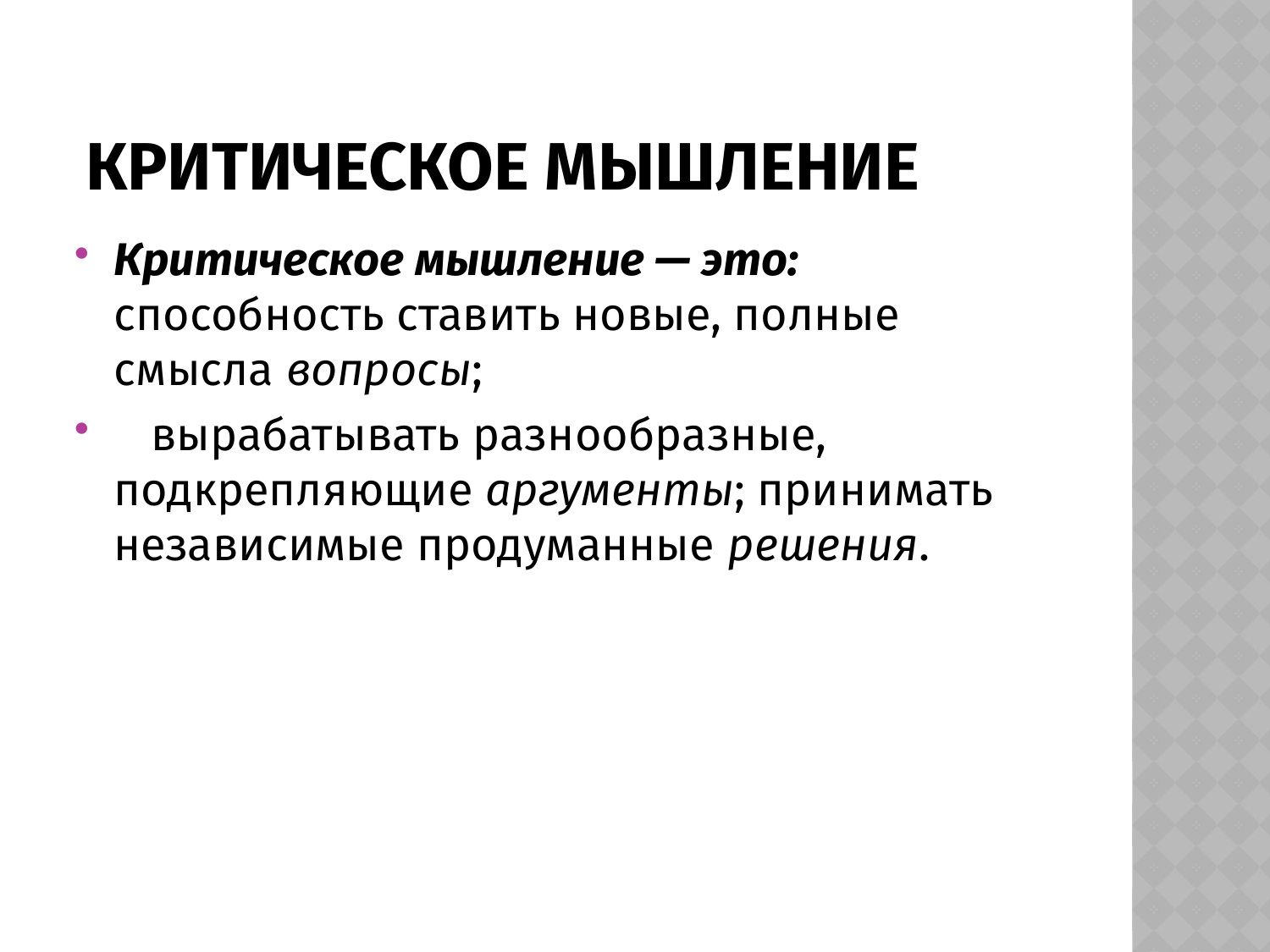

# Критическое мышление
Критическое мышление — это:  способность ставить новые, полные смысла вопросы;
   вырабатывать разнообразные, подкрепляющие аргументы; принимать независимые продуманные решения.